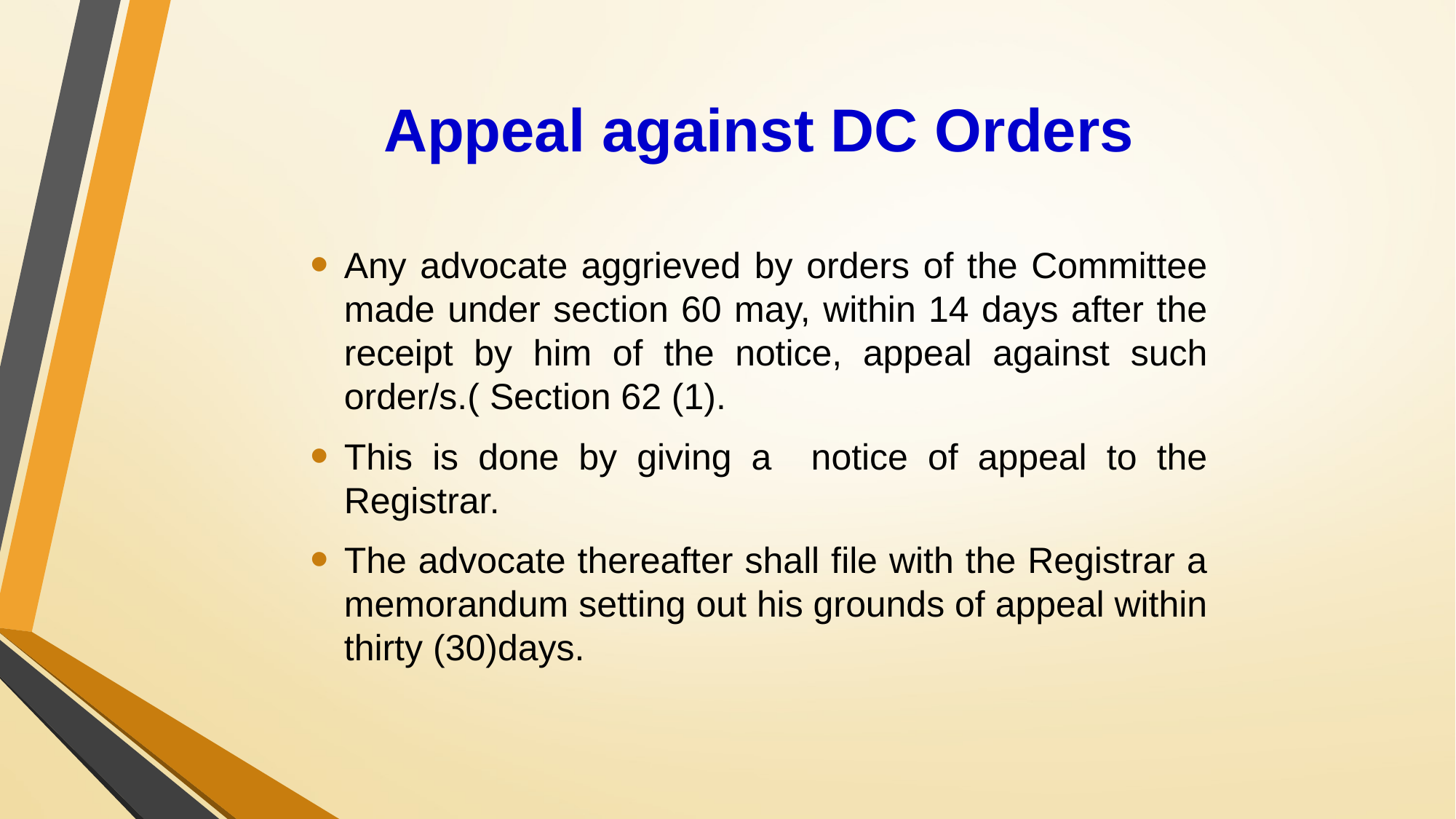

# Appeal against DC Orders
Any advocate aggrieved by orders of the Committee made under section 60 may, within 14 days after the receipt by him of the notice, appeal against such order/s.( Section 62 (1).
This is done by giving a  notice of appeal to the Registrar.
The advocate thereafter shall file with the Registrar a memorandum setting out his grounds of appeal within thirty (30)days.